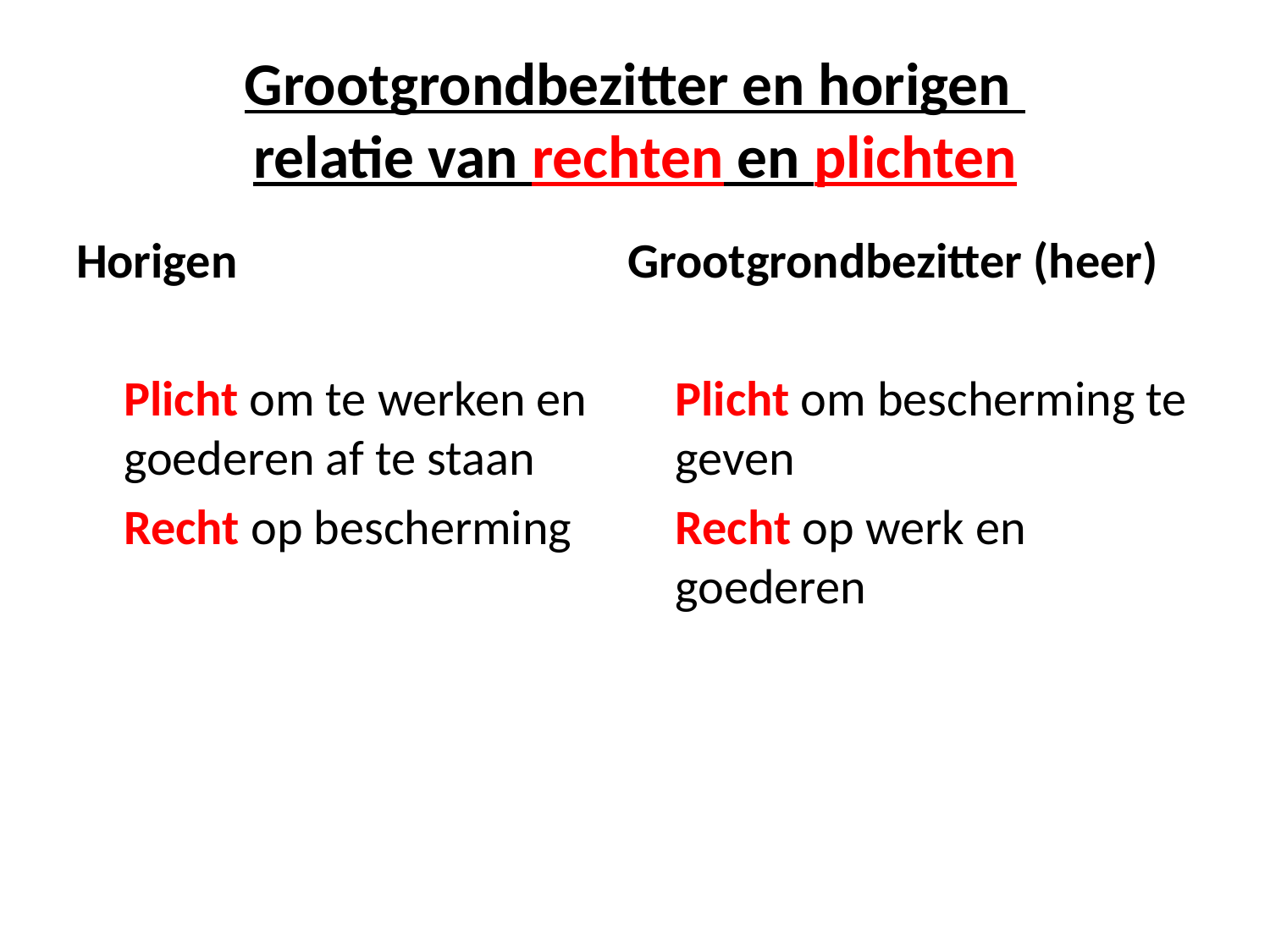

# Grootgrondbezitter en horigen relatie van rechten en plichten
Horigen

	Plicht om te werken en goederen af te staan
	Recht op bescherming
Grootgrondbezitter (heer)

	Plicht om bescherming te geven
	Recht op werk en goederen